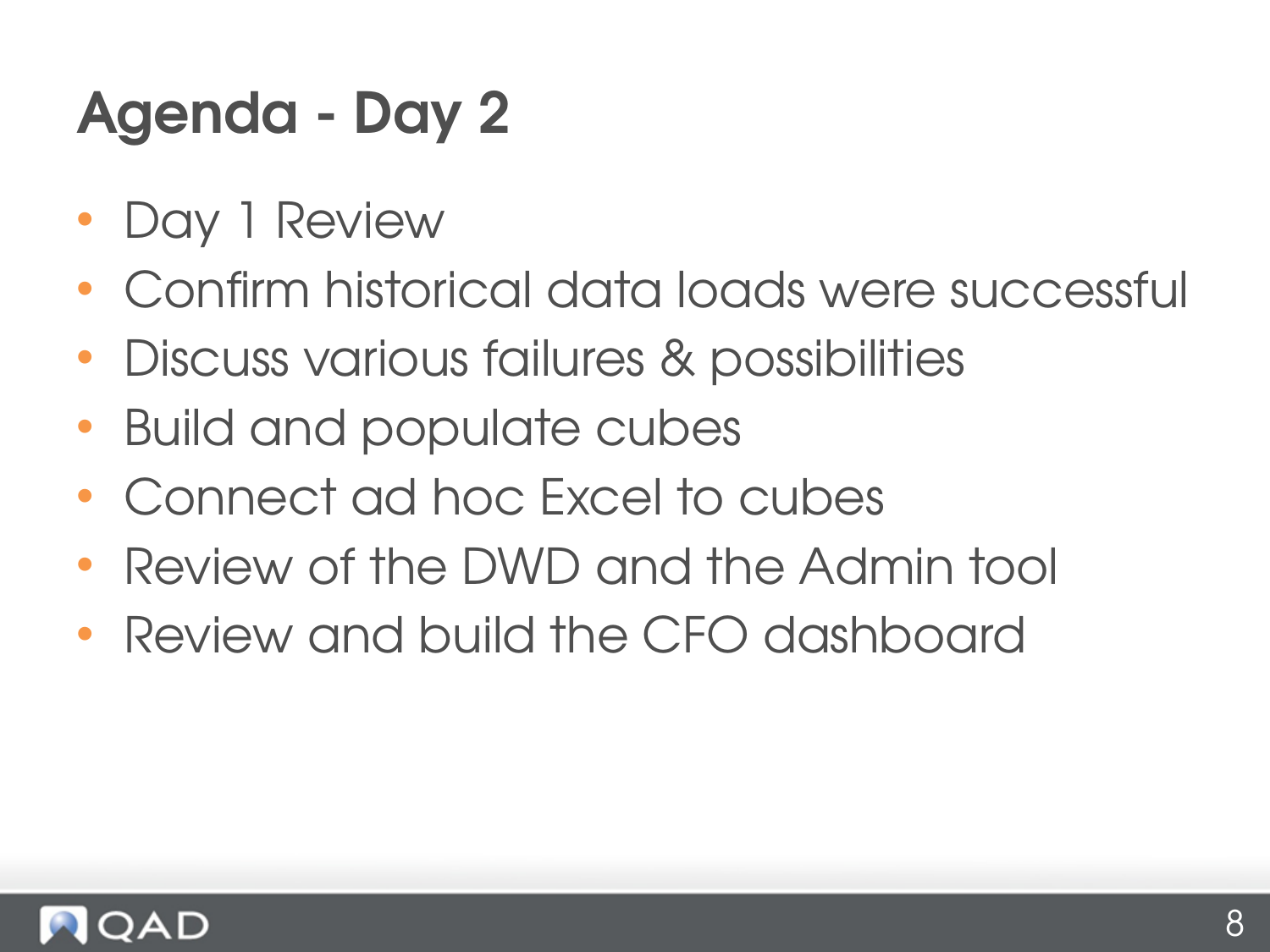

# Agenda - Day 2
Day 1 Review
Confirm historical data loads were successful
Discuss various failures & possibilities
Build and populate cubes
Connect ad hoc Excel to cubes
Review of the DWD and the Admin tool
Review and build the CFO dashboard

8